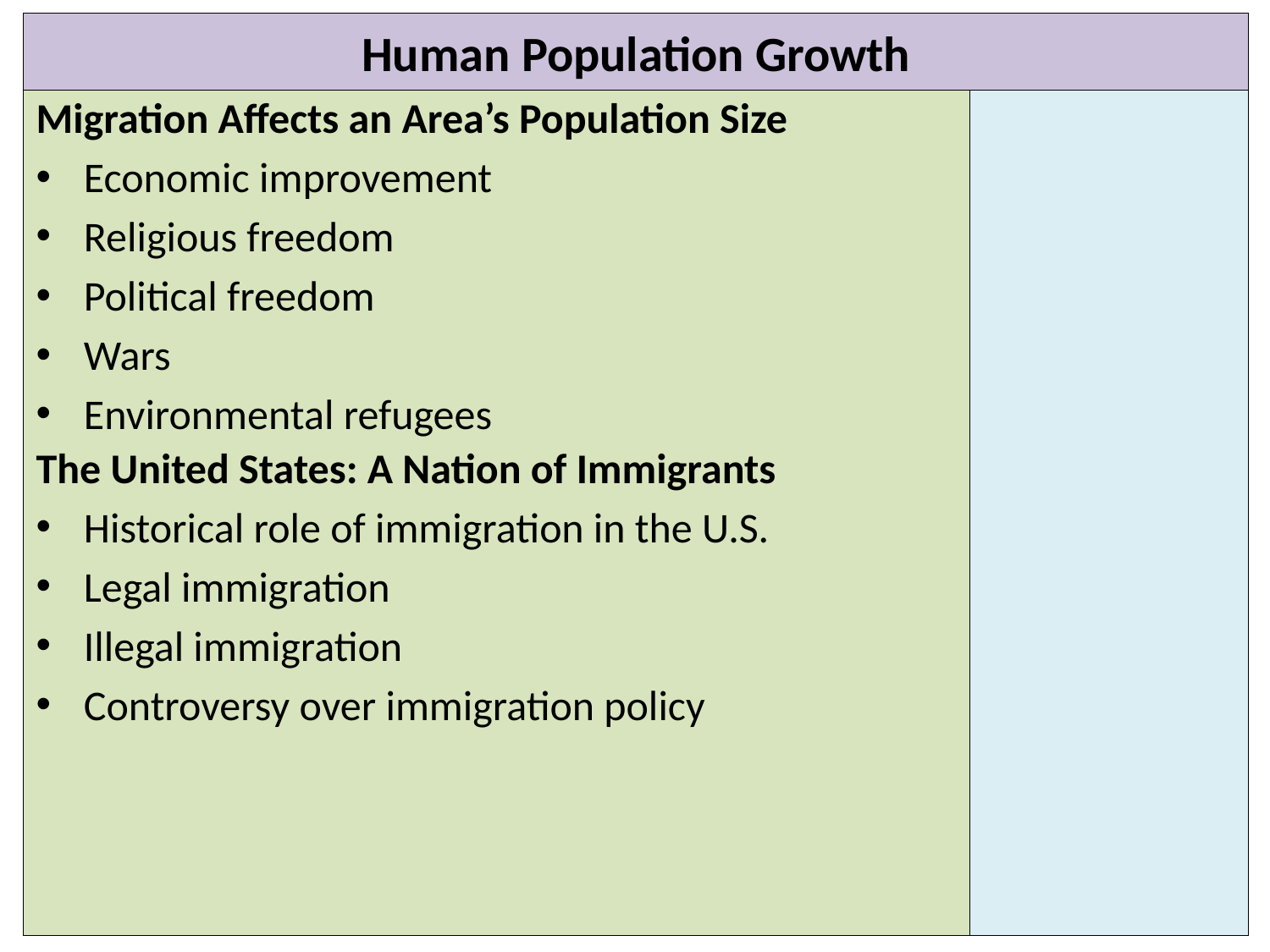

Invasive Lionfish
# Human Population Growth
Migration Affects an Area’s Population Size
Economic improvement
Religious freedom
Political freedom
Wars
Environmental refugees
The United States: A Nation of Immigrants
Historical role of immigration in the U.S.
Legal immigration
Illegal immigration
Controversy over immigration policy